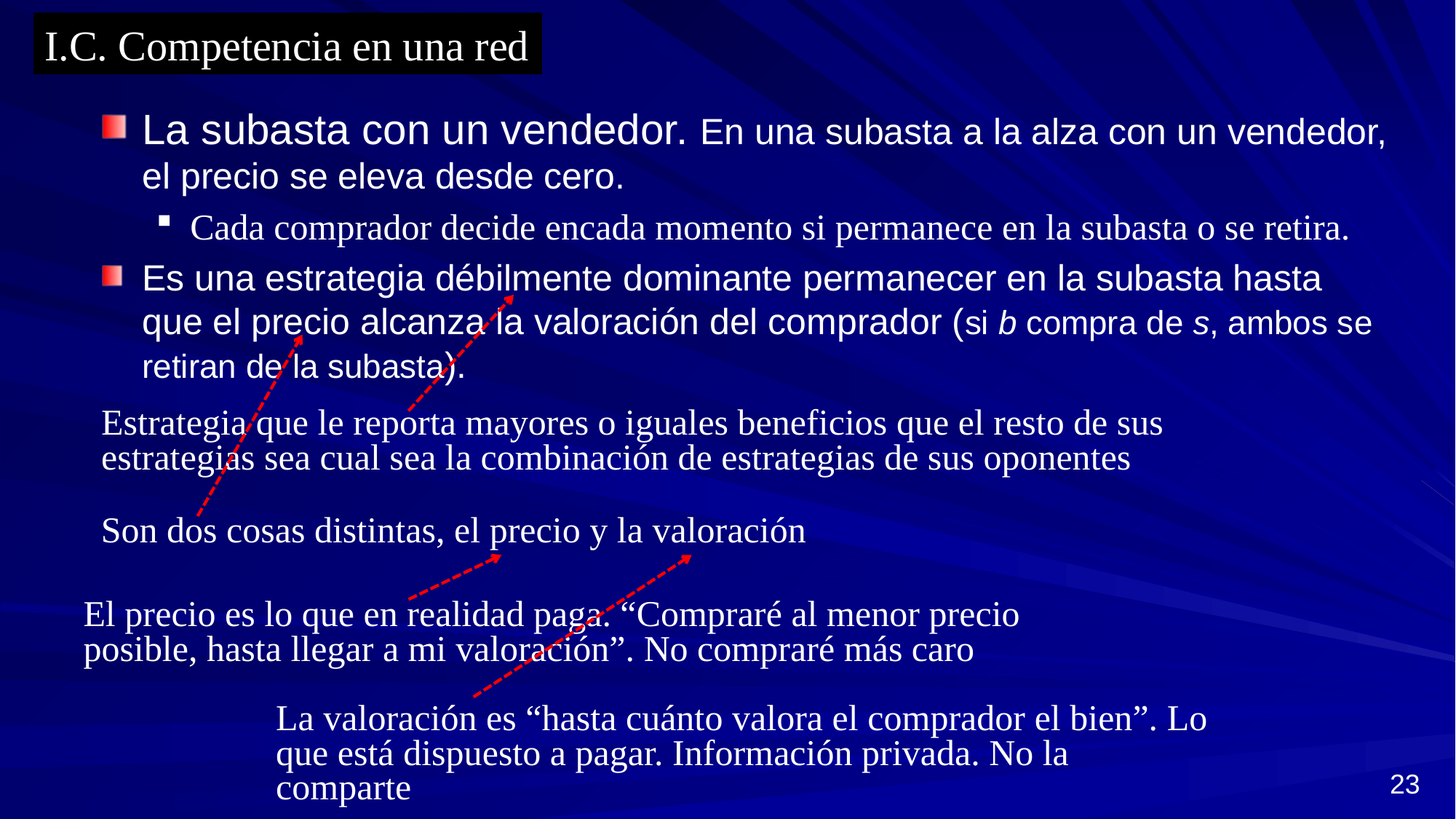

I.C. Competencia en una red
La subasta con un vendedor. En una subasta a la alza con un vendedor, el precio se eleva desde cero.
Cada comprador decide encada momento si permanece en la subasta o se retira.
Es una estrategia débilmente dominante permanecer en la subasta hasta que el precio alcanza la valoración del comprador (si b compra de s, ambos se retiran de la subasta).
Estrategia que le reporta mayores o iguales beneficios que el resto de sus estrategias sea cual sea la combinación de estrategias de sus oponentes
Son dos cosas distintas, el precio y la valoración
El precio es lo que en realidad paga. “Compraré al menor precio posible, hasta llegar a mi valoración”. No compraré más caro
La valoración es “hasta cuánto valora el comprador el bien”. Lo que está dispuesto a pagar. Información privada. No la comparte
23